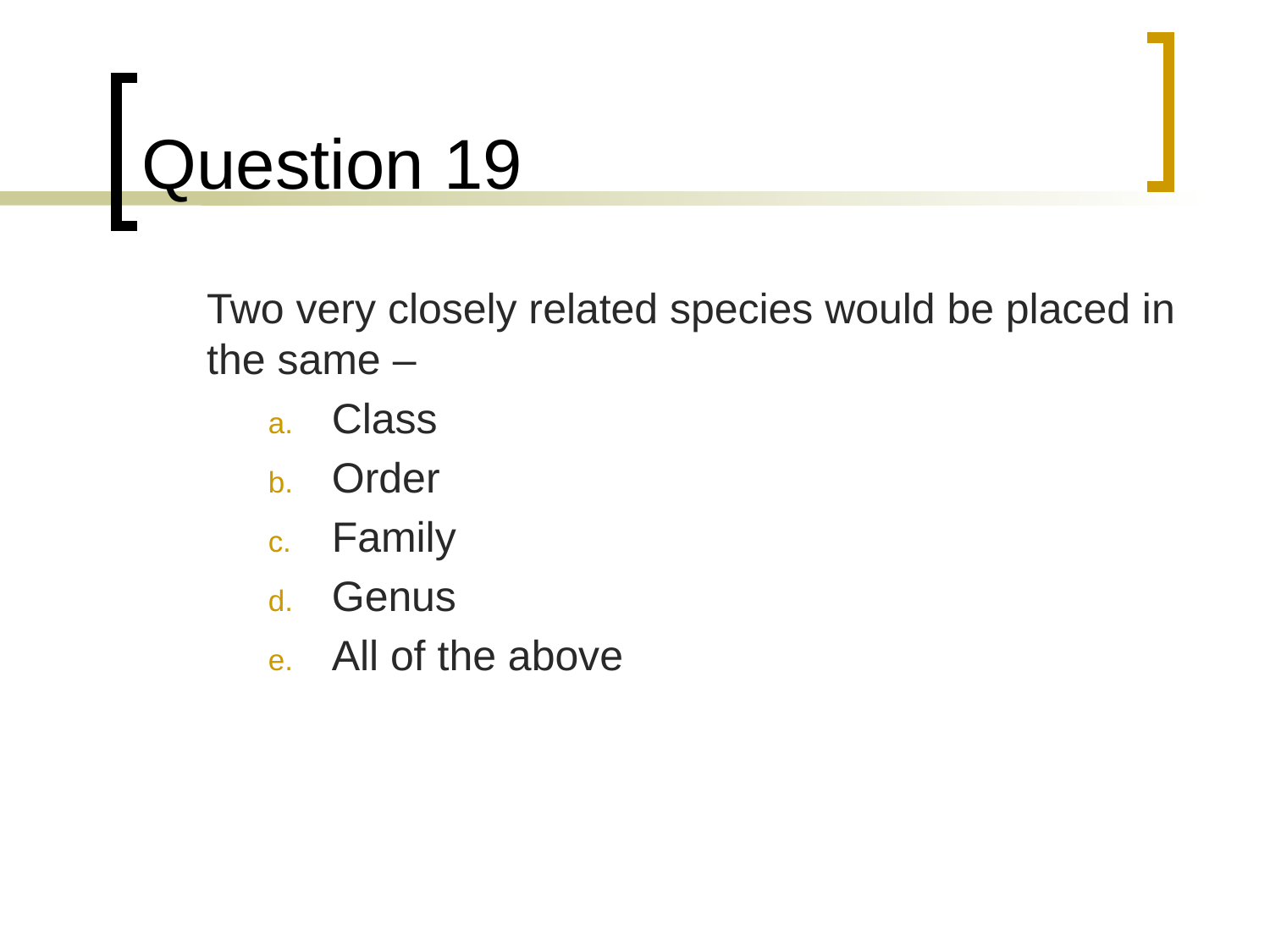

# Question 19
	Two very closely related species would be placed in the same –
Class
Order
Family
Genus
All of the above